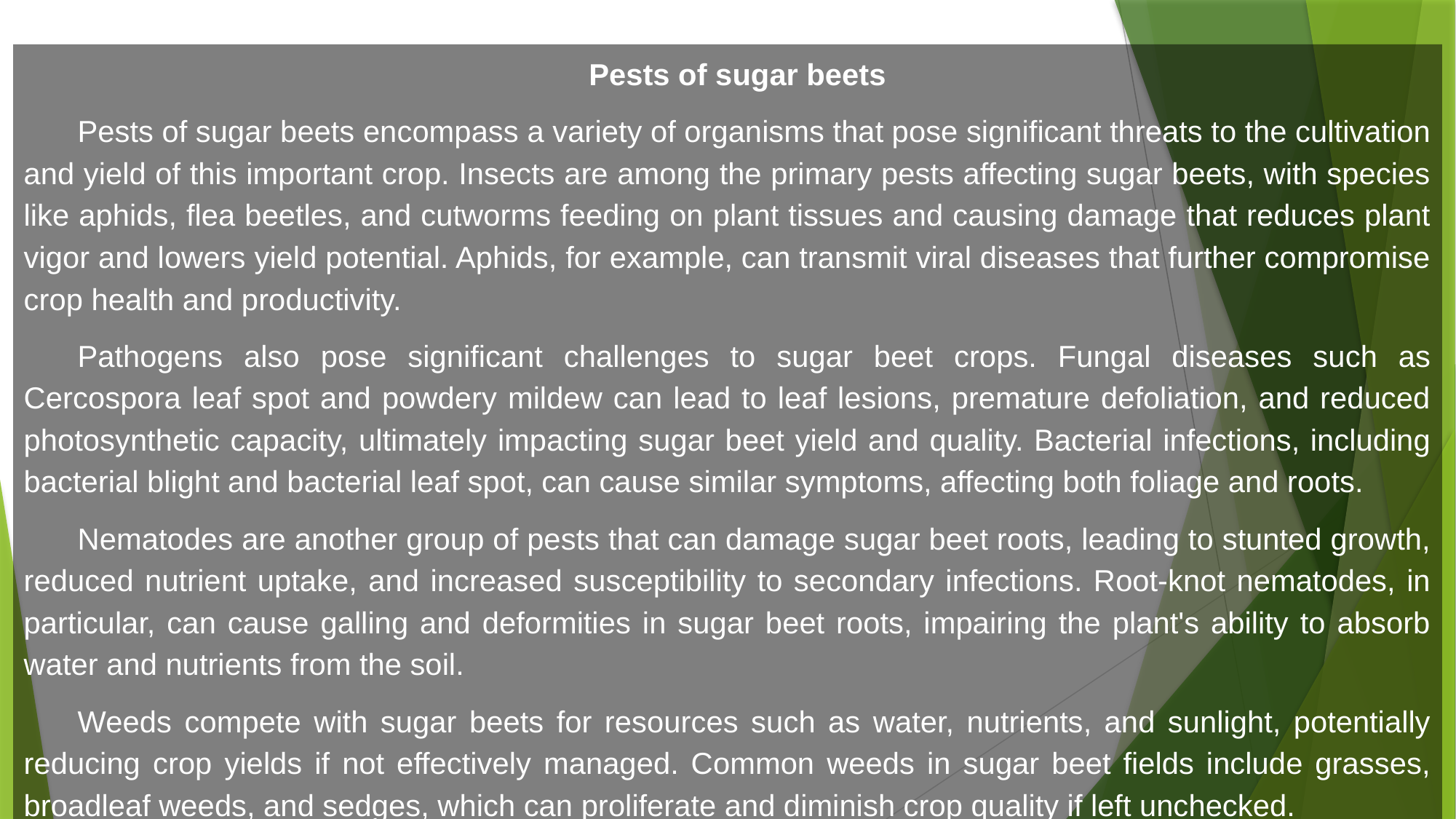

Pests of sugar beets
Pests of sugar beets encompass a variety of organisms that pose significant threats to the cultivation and yield of this important crop. Insects are among the primary pests affecting sugar beets, with species like aphids, flea beetles, and cutworms feeding on plant tissues and causing damage that reduces plant vigor and lowers yield potential. Aphids, for example, can transmit viral diseases that further compromise crop health and productivity.
Pathogens also pose significant challenges to sugar beet crops. Fungal diseases such as Cercospora leaf spot and powdery mildew can lead to leaf lesions, premature defoliation, and reduced photosynthetic capacity, ultimately impacting sugar beet yield and quality. Bacterial infections, including bacterial blight and bacterial leaf spot, can cause similar symptoms, affecting both foliage and roots.
Nematodes are another group of pests that can damage sugar beet roots, leading to stunted growth, reduced nutrient uptake, and increased susceptibility to secondary infections. Root-knot nematodes, in particular, can cause galling and deformities in sugar beet roots, impairing the plant's ability to absorb water and nutrients from the soil.
Weeds compete with sugar beets for resources such as water, nutrients, and sunlight, potentially reducing crop yields if not effectively managed. Common weeds in sugar beet fields include grasses, broadleaf weeds, and sedges, which can proliferate and diminish crop quality if left unchecked.